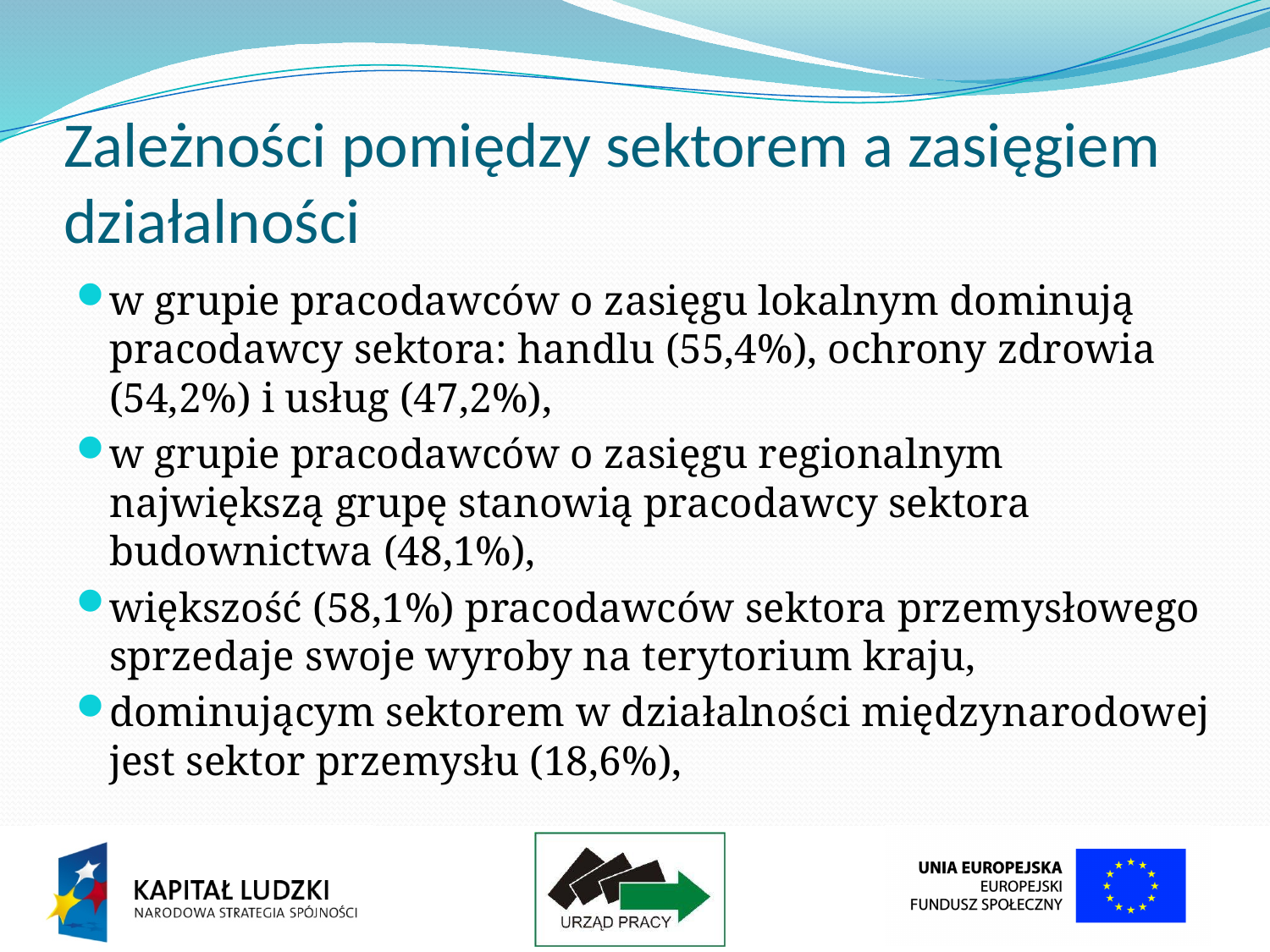

# Zależności pomiędzy sektorem a zasięgiem działalności
w grupie pracodawców o zasięgu lokalnym dominują pracodawcy sektora: handlu (55,4%), ochrony zdrowia (54,2%) i usług (47,2%),
w grupie pracodawców o zasięgu regionalnym największą grupę stanowią pracodawcy sektora budownictwa (48,1%),
większość (58,1%) pracodawców sektora przemysłowego sprzedaje swoje wyroby na terytorium kraju,
dominującym sektorem w działalności międzynarodowej jest sektor przemysłu (18,6%),